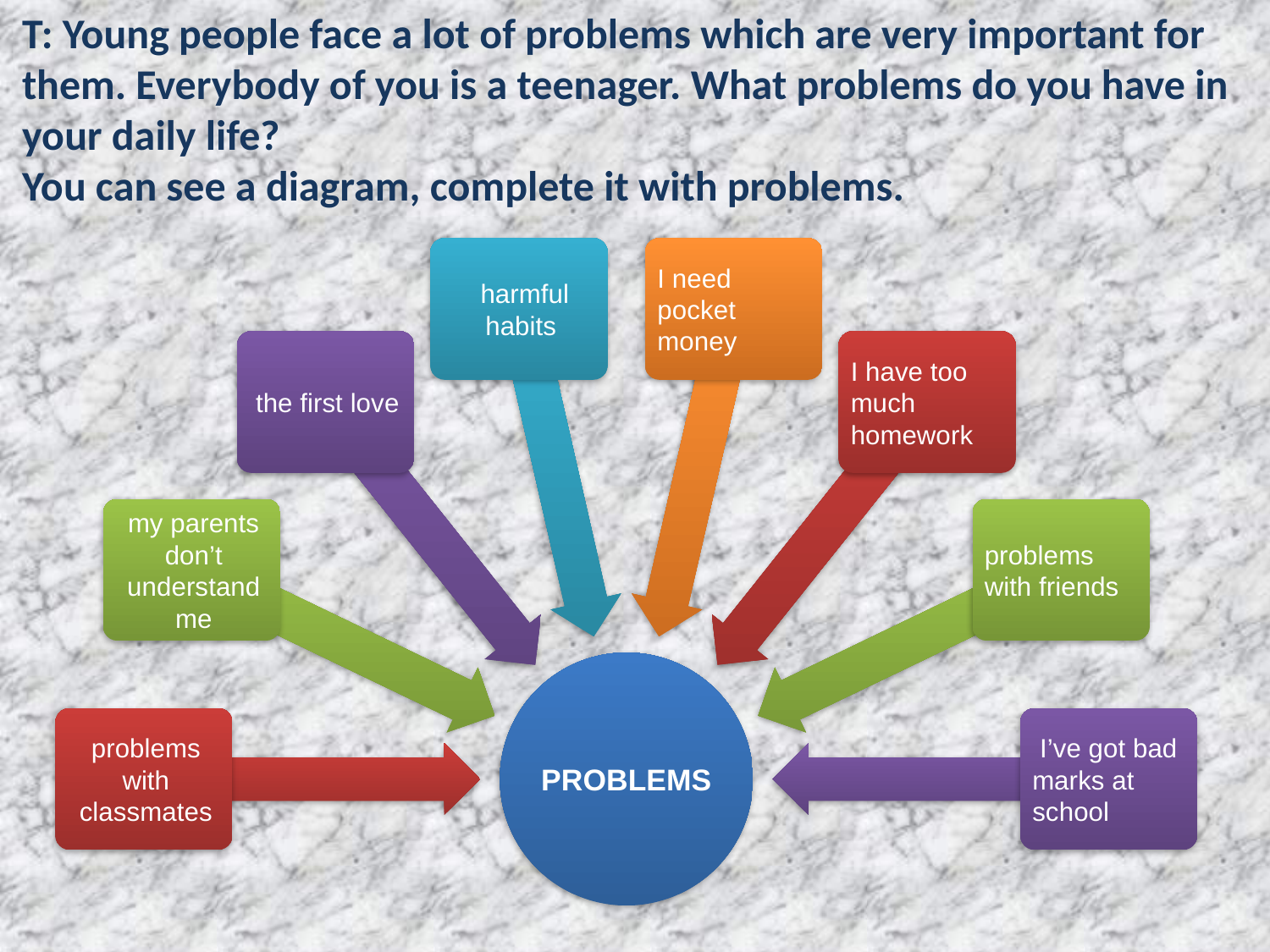

T: Young people face a lot of problems which are very important for them. Everybody of you is a teenager. What problems do you have in your daily life?
You can see a diagram, complete it with problems.
PROBLEMS
problems with classmates
my parents don’t understand me
the first love
 harmful habits
I need pocket money
I have too much homework
problems with friends
 I’ve got bad marks at school